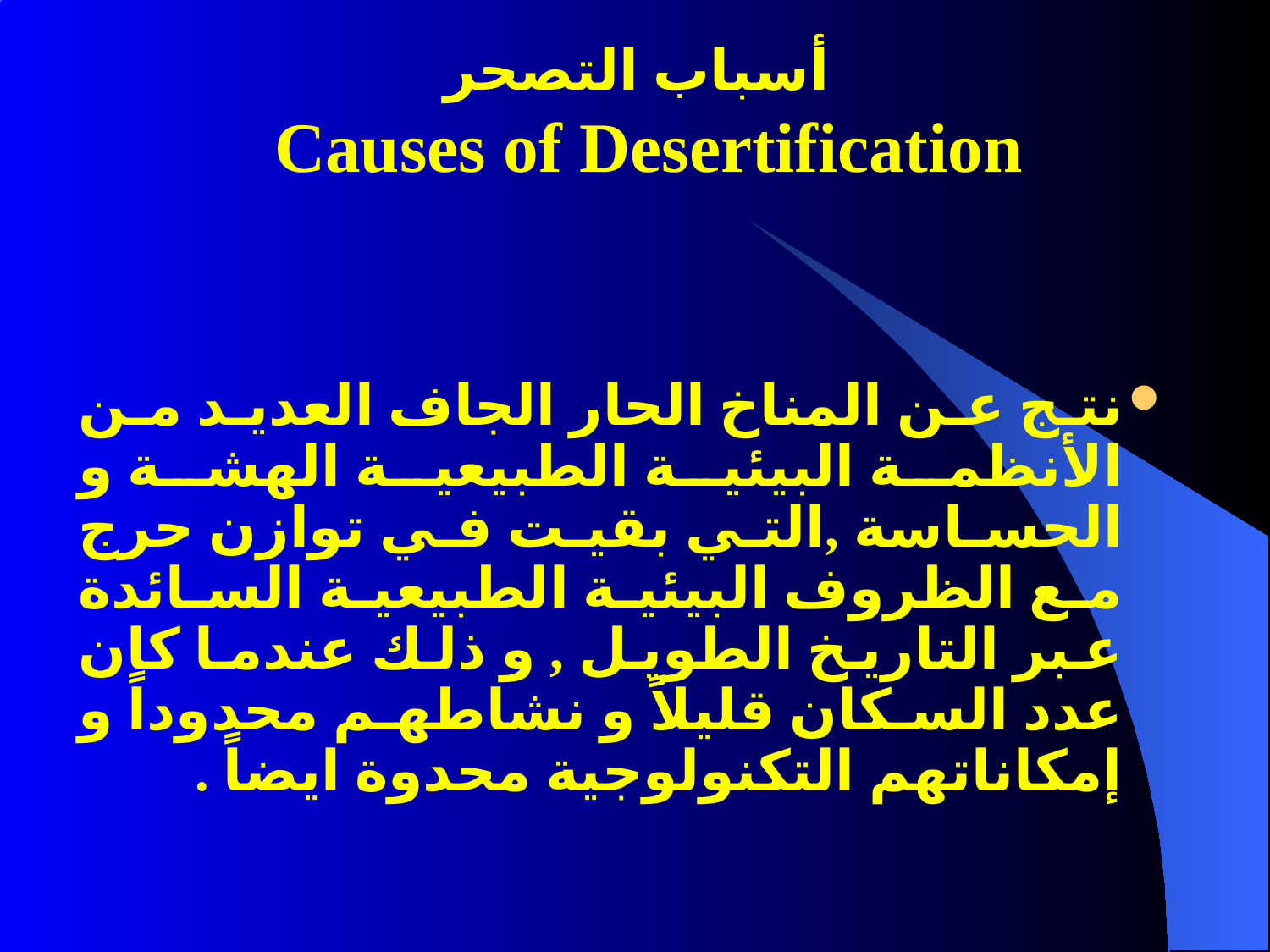

# أسباب التصحر Causes of Desertification
نتج عن المناخ الحار الجاف العديد من الأنظمة البيئية الطبيعية الهشة و الحساسة ,التي بقيت في توازن حرج مع الظروف البيئية الطبيعية السائدة عبر التاريخ الطويل , و ذلك عندما كان عدد السكان قليلاً و نشاطهم محدوداً و إمكاناتهم التكنولوجية محدوة ايضاً .